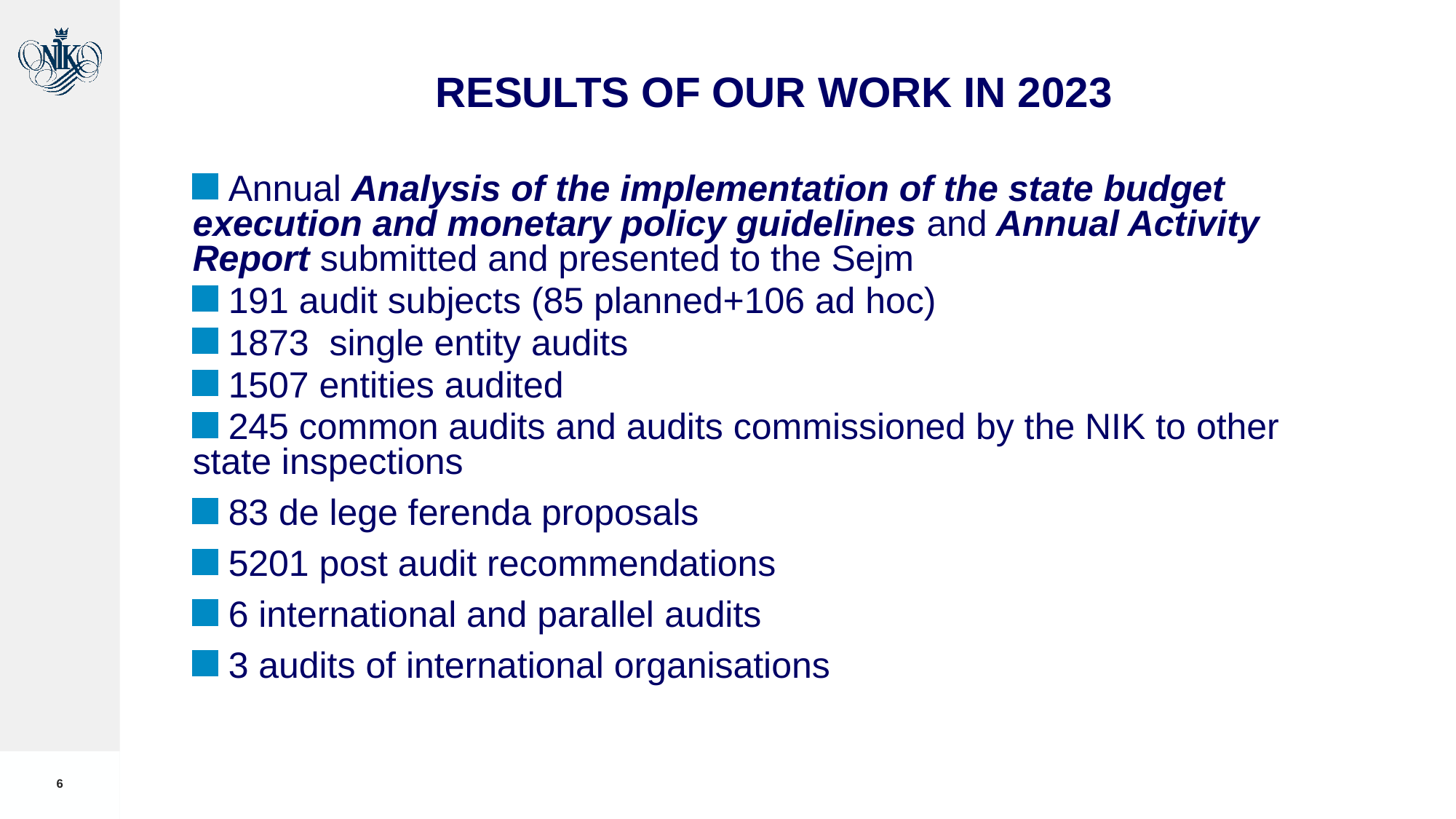

RESULTS OF OUR WORK IN 2023
 Annual Analysis of the implementation of the state budget execution and monetary policy guidelines and Annual Activity Report submitted and presented to the Sejm
 191 audit subjects (85 planned+106 ad hoc)
 1873  single entity audits
 1507 entities audited
 245 common audits and audits commissioned by the NIK to other state inspections
 83 de lege ferenda proposals
 5201 post audit recommendations
 6 international and parallel audits
 3 audits of international organisations
6